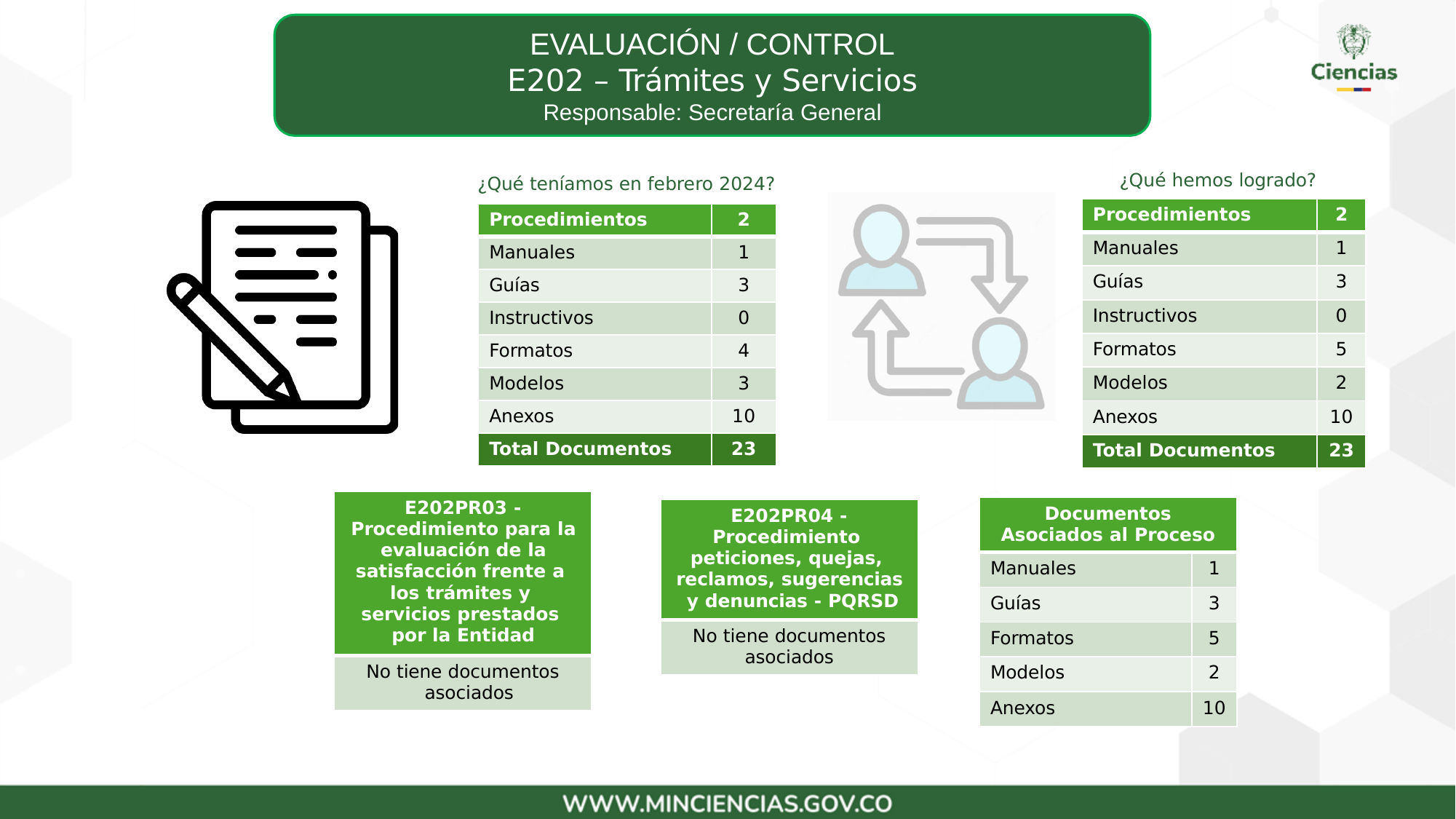

# EVALUACIÓN / CONTROL
E202 – Trámites y Servicios

Responsable: Secretaría General
¿Qué hemos logrado?
¿Qué teníamos en febrero 2024?

| Procedimientos | 2 |
| --- | --- |
| Manuales | 1 |
| Guías | 3 |
| Instructivos | 0 |
| Formatos | 5 |
| Modelos | 2 |
| Anexos | 10 |
| Total Documentos | 23 |

| Procedimientos | 2 |
| --- | --- |
| Manuales | 1 |
| Guías | 3 |
| Instructivos | 0 |
| Formatos | 4 |
| Modelos | 3 |
| Anexos | 10 |
| Total Documentos | 23 |
| E202PR03 - Procedimiento para la evaluación de la satisfacción frente a los trámites y servicios prestados por la Entidad |
| --- |
| No tiene documentos asociados |
| Documentos Asociados al Proceso |  |
| --- | --- |
| Manuales | 1 |
| Guías | 3 |
| Formatos | 5 |
| Modelos | 2 |
| Anexos | 10 |
| E202PR04 - Procedimiento peticiones, quejas, reclamos, sugerencias y denuncias - PQRSD |
| --- |
| No tiene documentos asociados |